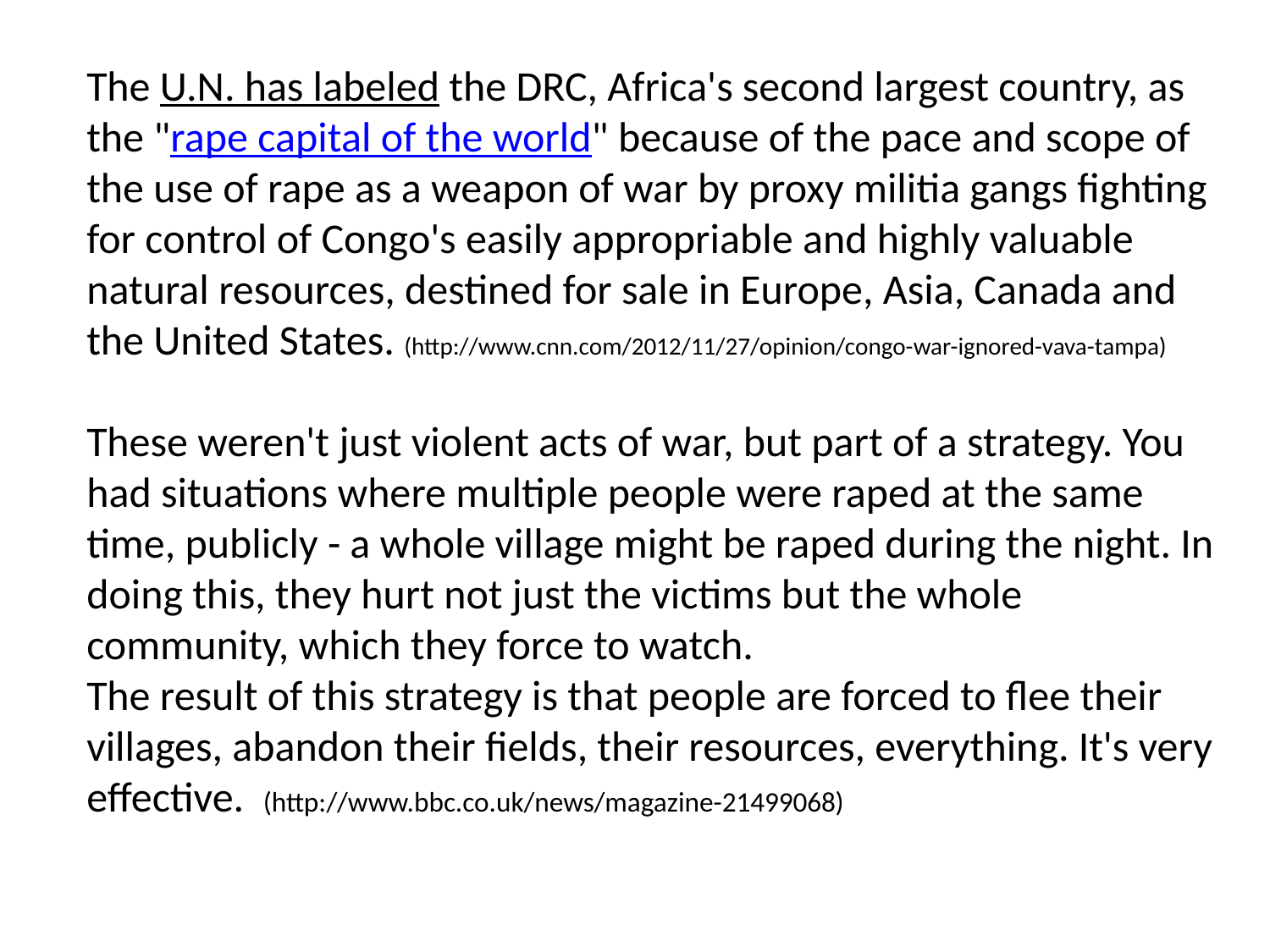

The U.N. has labeled the DRC, Africa's second largest country, as the "rape capital of the world" because of the pace and scope of the use of rape as a weapon of war by proxy militia gangs fighting for control of Congo's easily appropriable and highly valuable natural resources, destined for sale in Europe, Asia, Canada and the United States. (http://www.cnn.com/2012/11/27/opinion/congo-war-ignored-vava-tampa)

These weren't just violent acts of war, but part of a strategy. You had situations where multiple people were raped at the same time, publicly - a whole village might be raped during the night. In doing this, they hurt not just the victims but the whole community, which they force to watch.
The result of this strategy is that people are forced to flee their villages, abandon their fields, their resources, everything. It's very effective.  (http://www.bbc.co.uk/news/magazine-21499068)